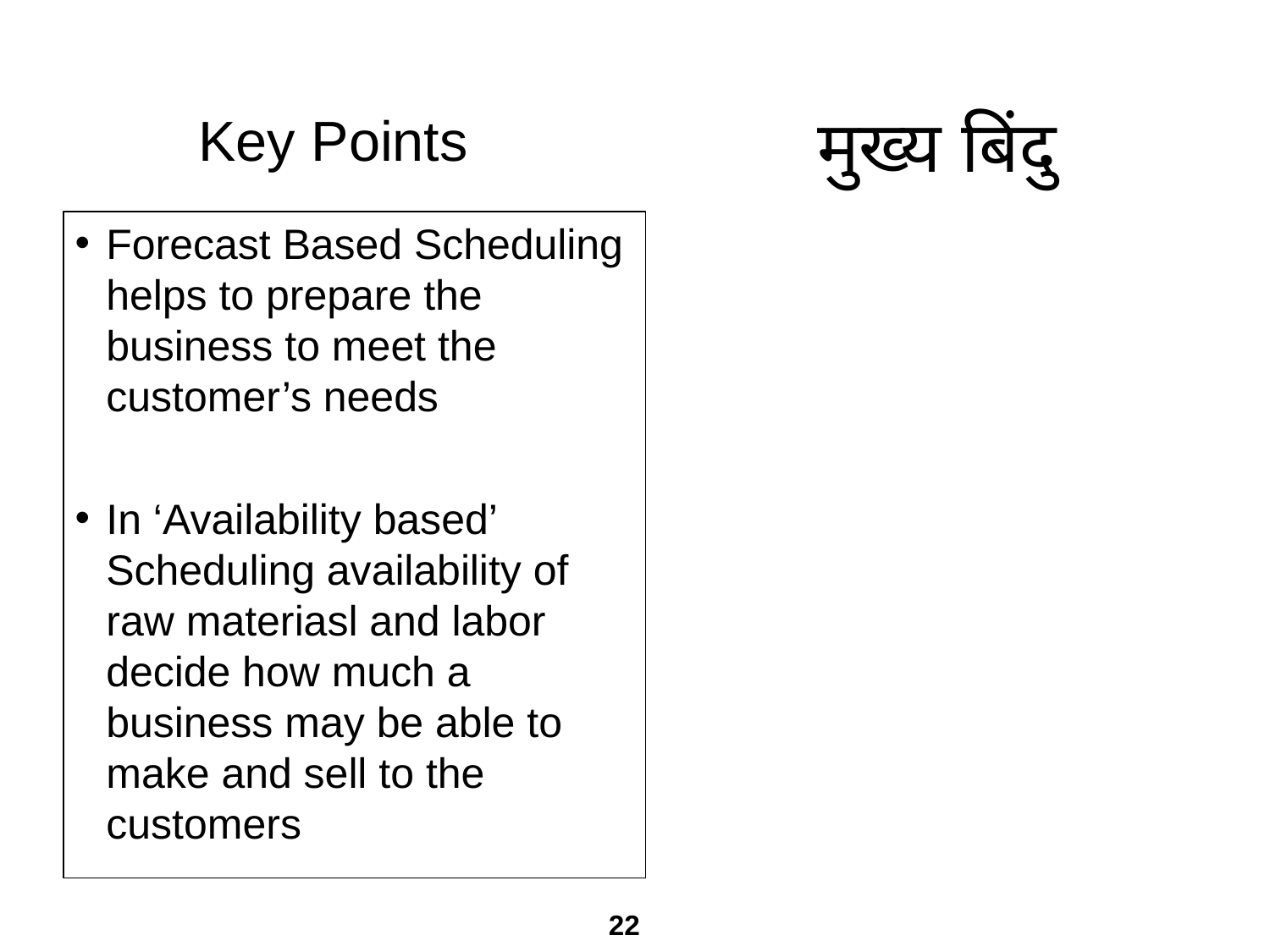

मुख्य बिंदु
Key Points

Forecast Based Scheduling helps to prepare the business to meet the customer’s needs

In ‘Availability based’ Scheduling availability of raw materiasl and labor decide how much a business may be able to make and sell to the customers
22